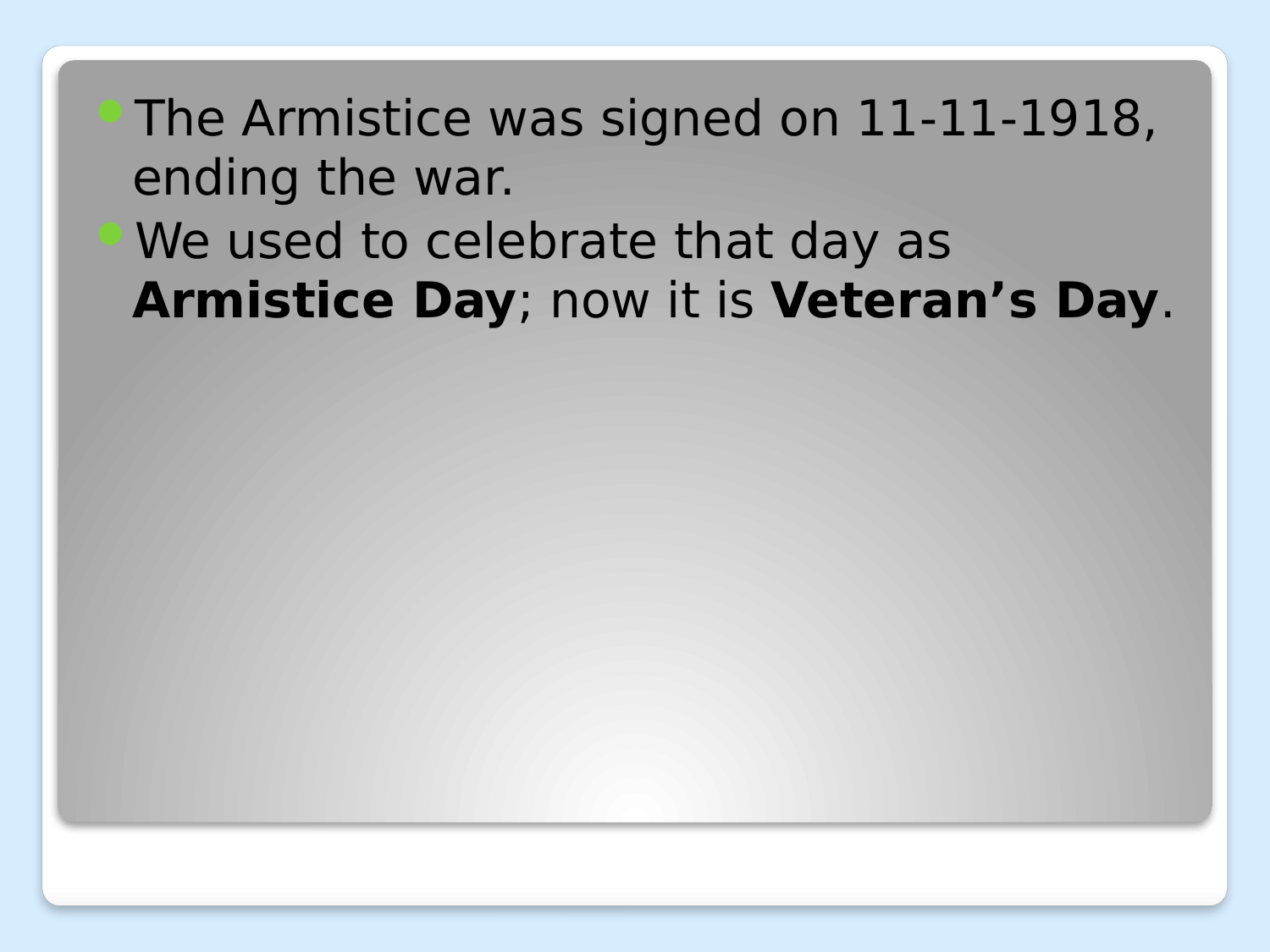

The Armistice was signed on 11-11-1918, ending the war.
We used to celebrate that day as Armistice Day; now it is Veteran’s Day.

#